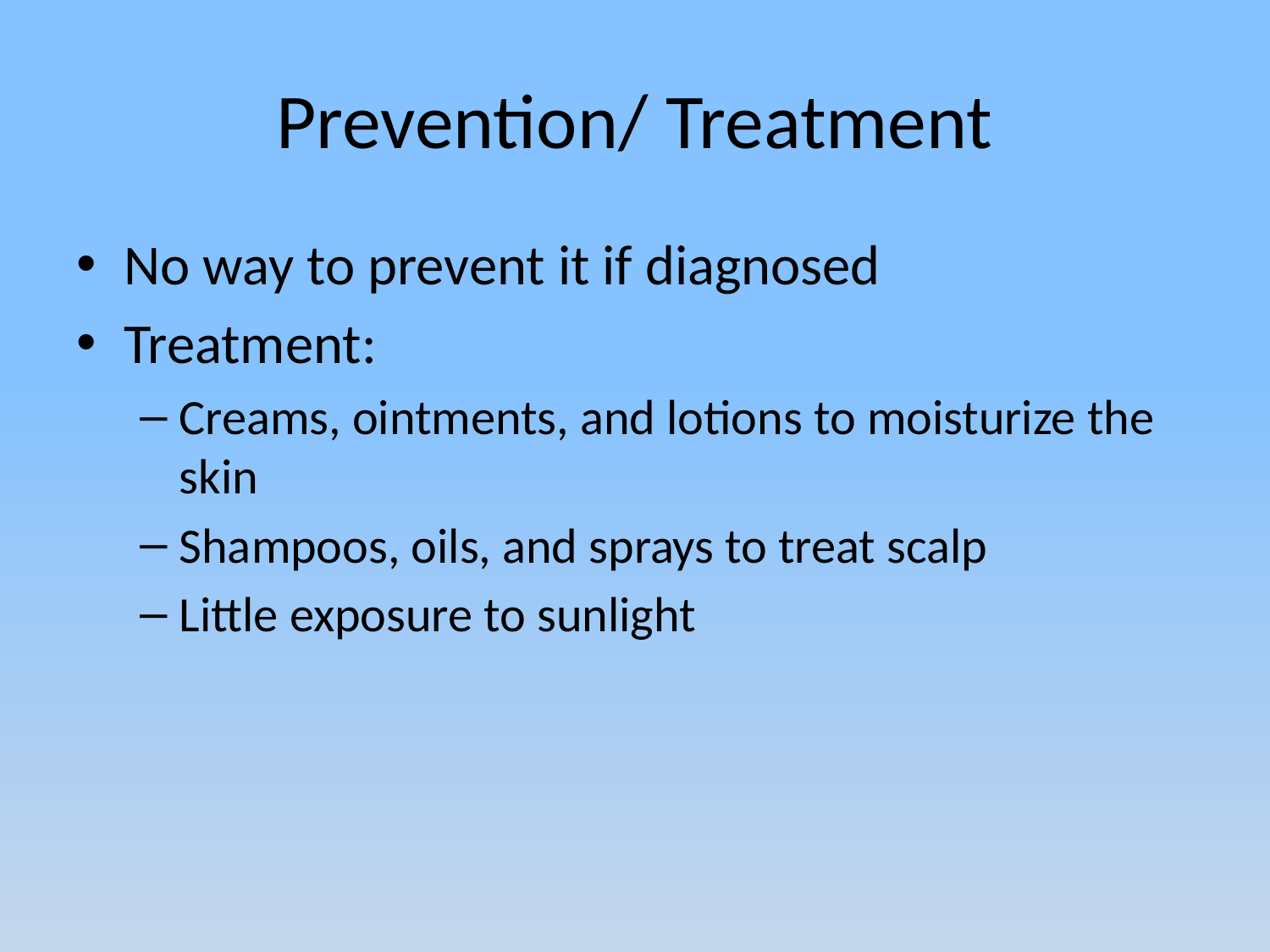

Prevention/ Treatment
No way to prevent it if diagnosed
Treatment:
Creams, ointments, and lotions to moisturize the skin
Shampoos, oils, and sprays to treat scalp
Little exposure to sunlight